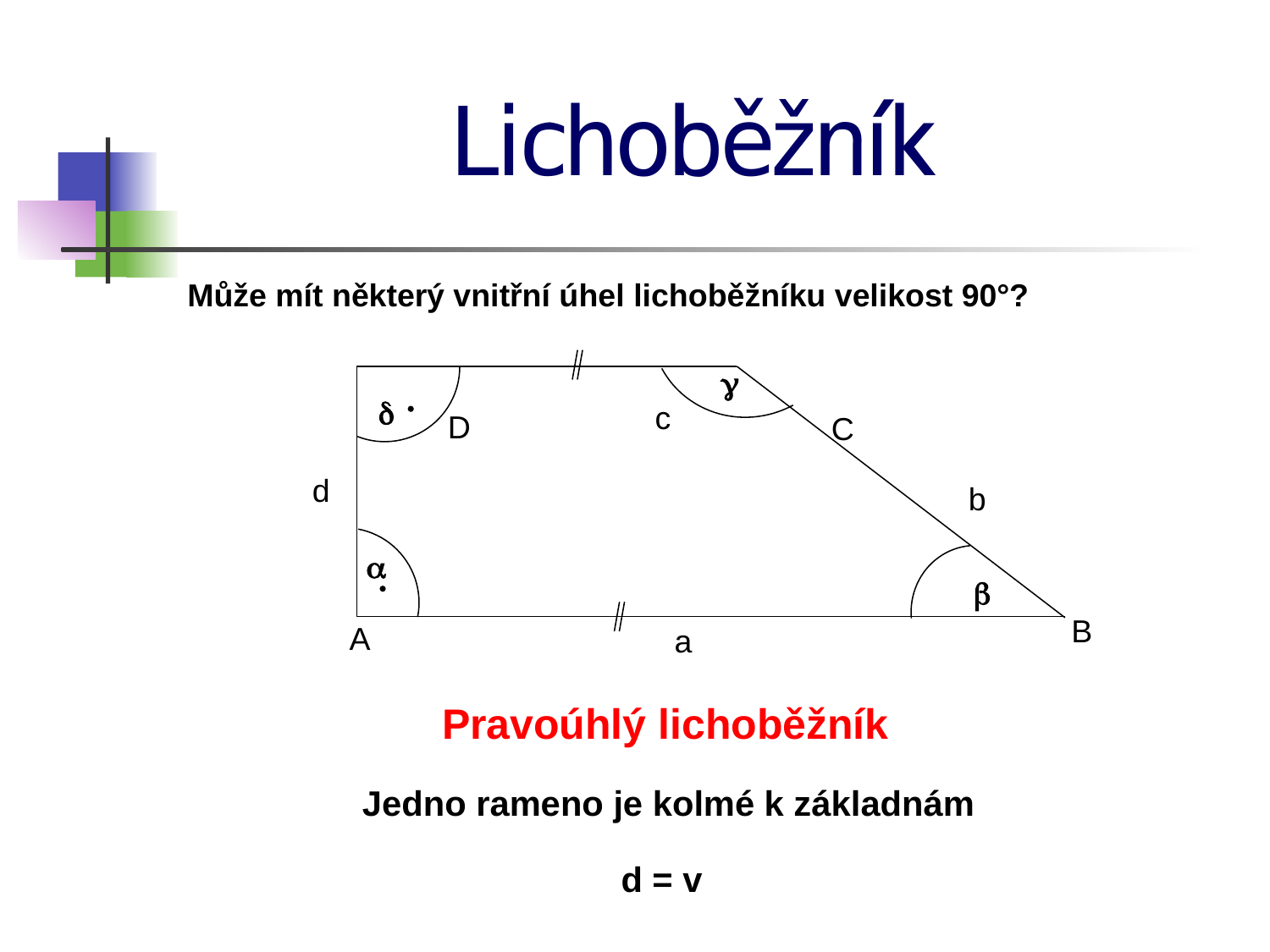

Lichoběžník

Může mít některý vnitřní úhel lichoběžníku velikost 90°?

γ
.
δ
c
D
C
d
b

α
.

β
B
A
a
Pravoúhlý lichoběžník
Jedno rameno je kolmé k základnám
d = v